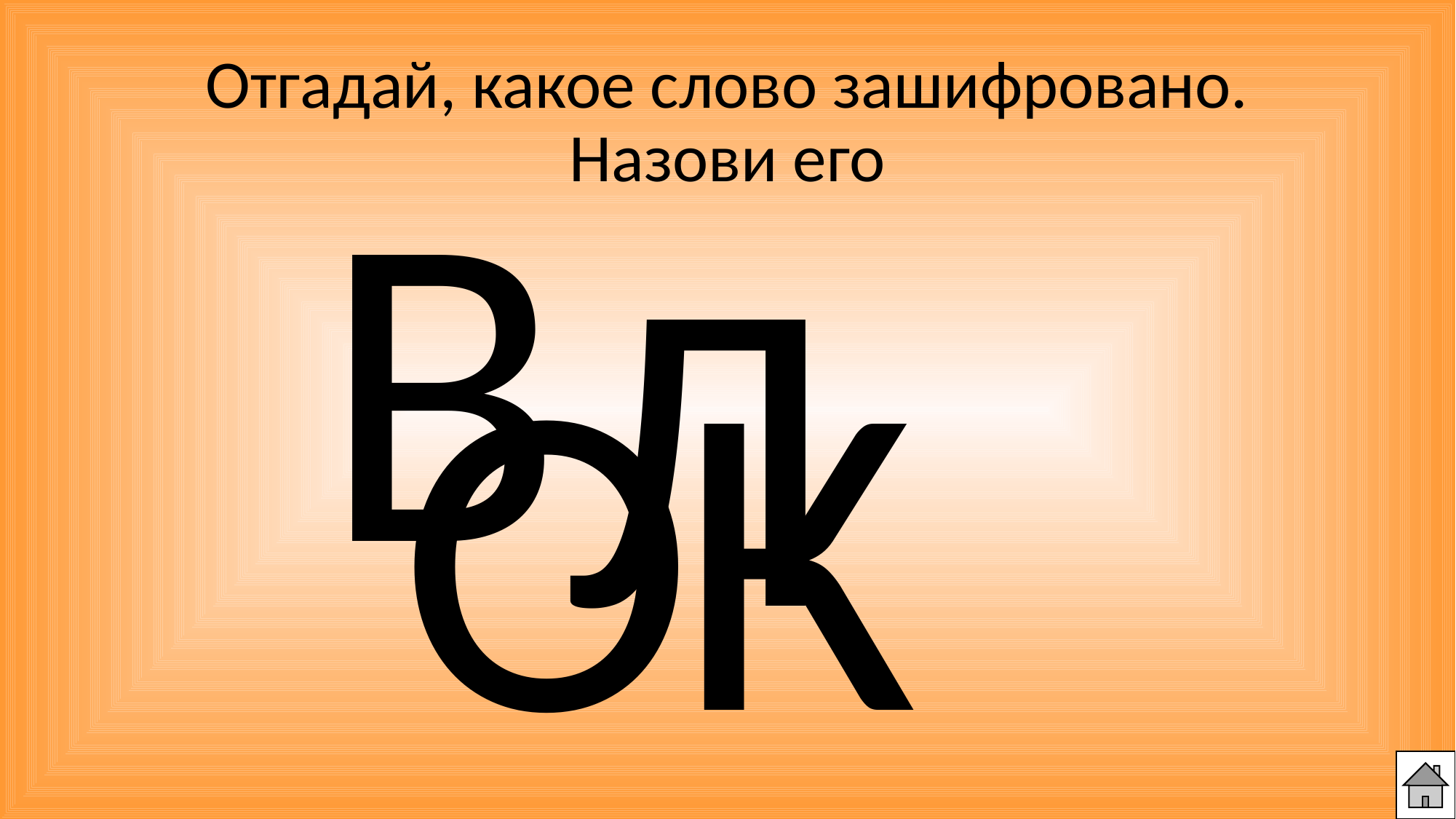

# Отгадай, какое слово зашифровано. Назови его
В
Л
О
К